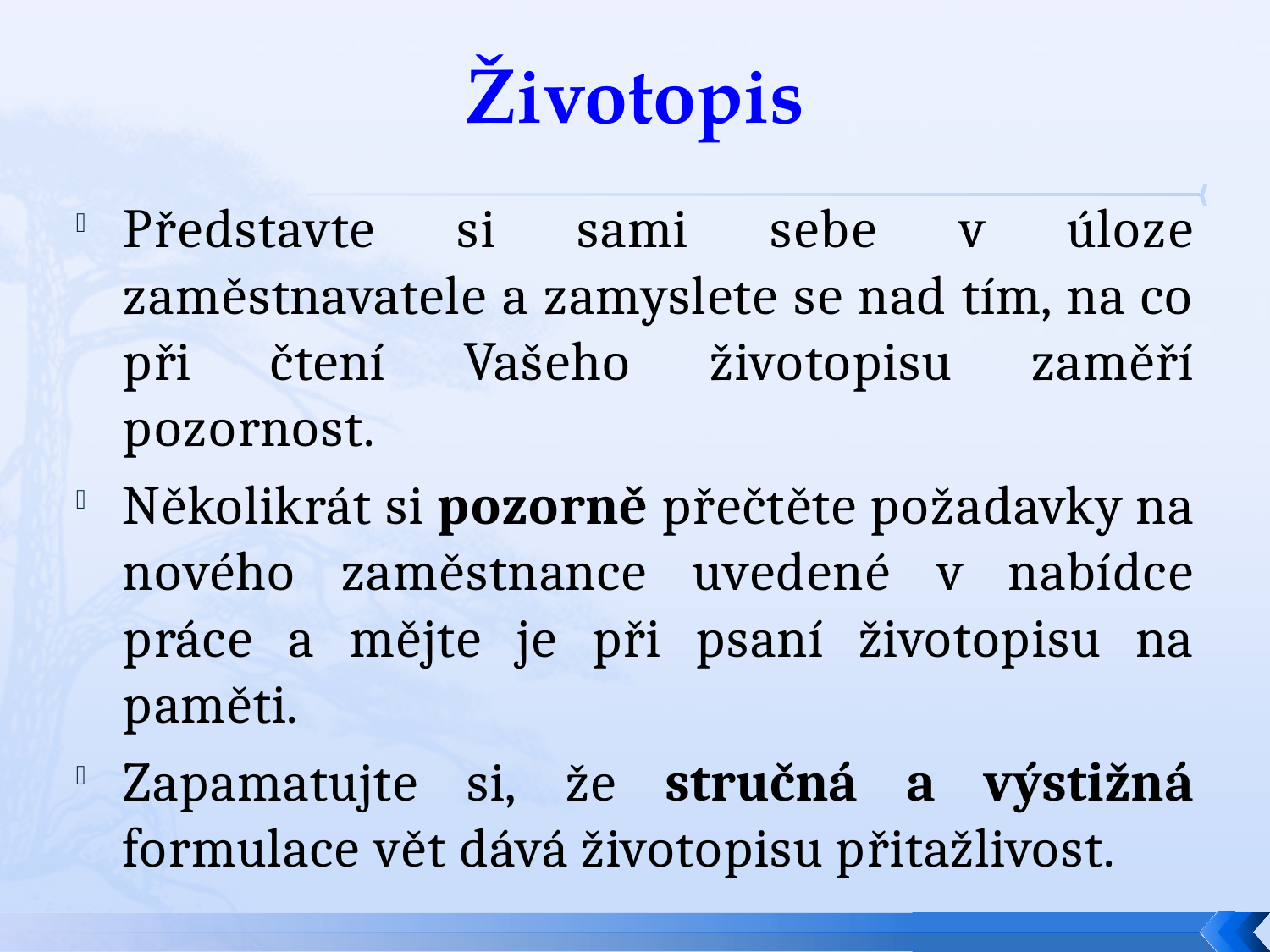

# Životopis
Představte si sami sebe v úloze zaměstnavatele a zamyslete se nad tím, na co při čtení Vašeho životopisu zaměří pozornost.
Několikrát si pozorně přečtěte požadavky na nového zaměstnance uvedené v nabídce práce a mějte je při psaní životopisu na paměti.
Zapamatujte si, že stručná a výstižná formulace vět dává životopisu přitažlivost.